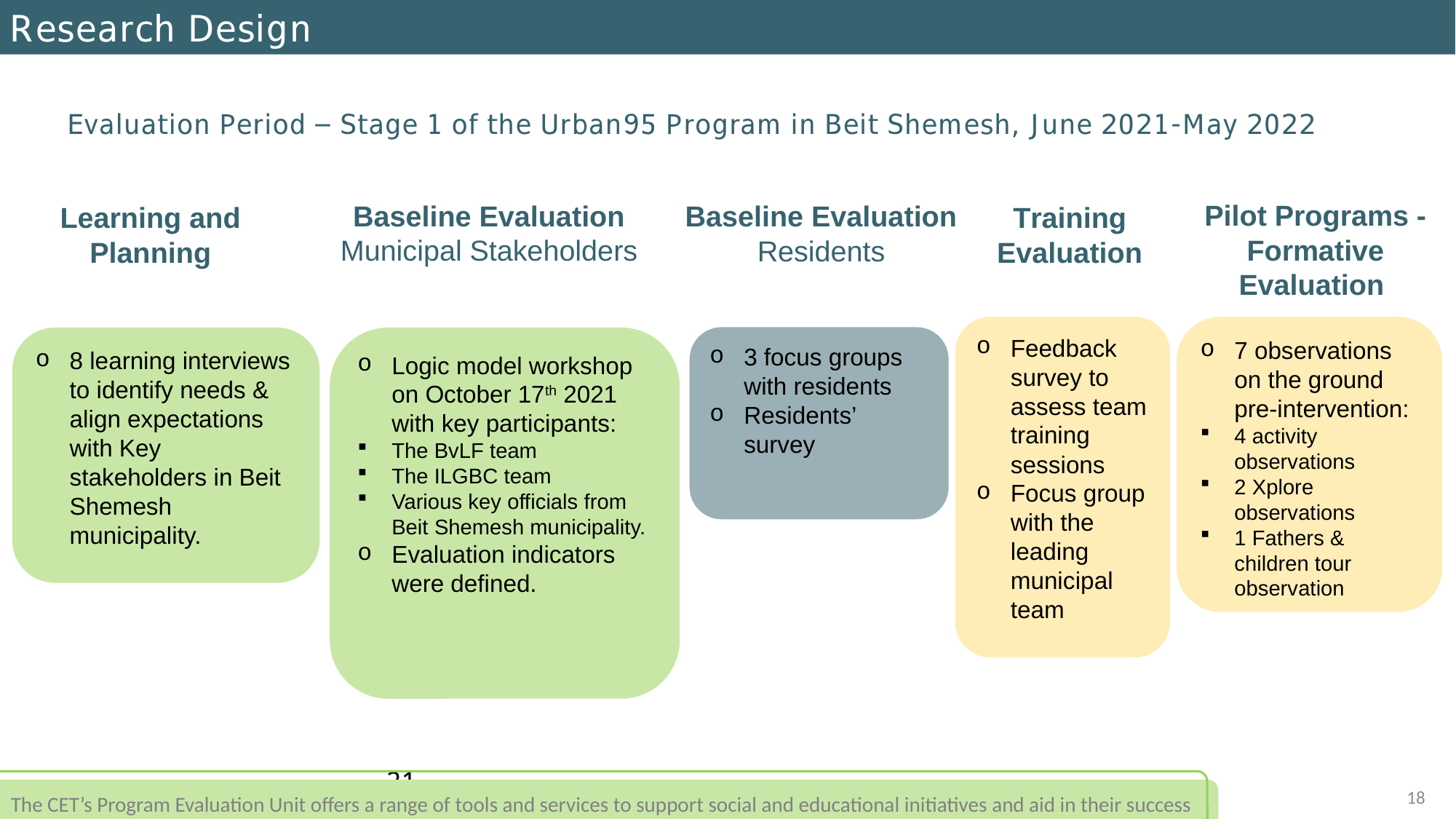

Research Design
Evaluation Period – Stage 1 of the Urban95 Program in Beit Shemesh, June 2021-May 2022
Pilot Programs - Formative Evaluation
Baseline Evaluation Municipal Stakeholders
Baseline Evaluation
Residents
Learning and Planning
Training Evaluation
Feedback survey to assess team training sessions
Focus group with the leading municipal team
7 observations on the ground pre-intervention:
4 activity observations
2 Xplore observations
1 Fathers & children tour observation
3 focus groups with residents
Residents’ survey

Logic model workshop on October 17th 2021 with key participants:
The BvLF team
The ILGBC team
Various key officials from Beit Shemesh municipality.
Evaluation indicators were defined.
8 learning interviews to identify needs & align expectations with Key stakeholders in Beit Shemesh municipality.
18